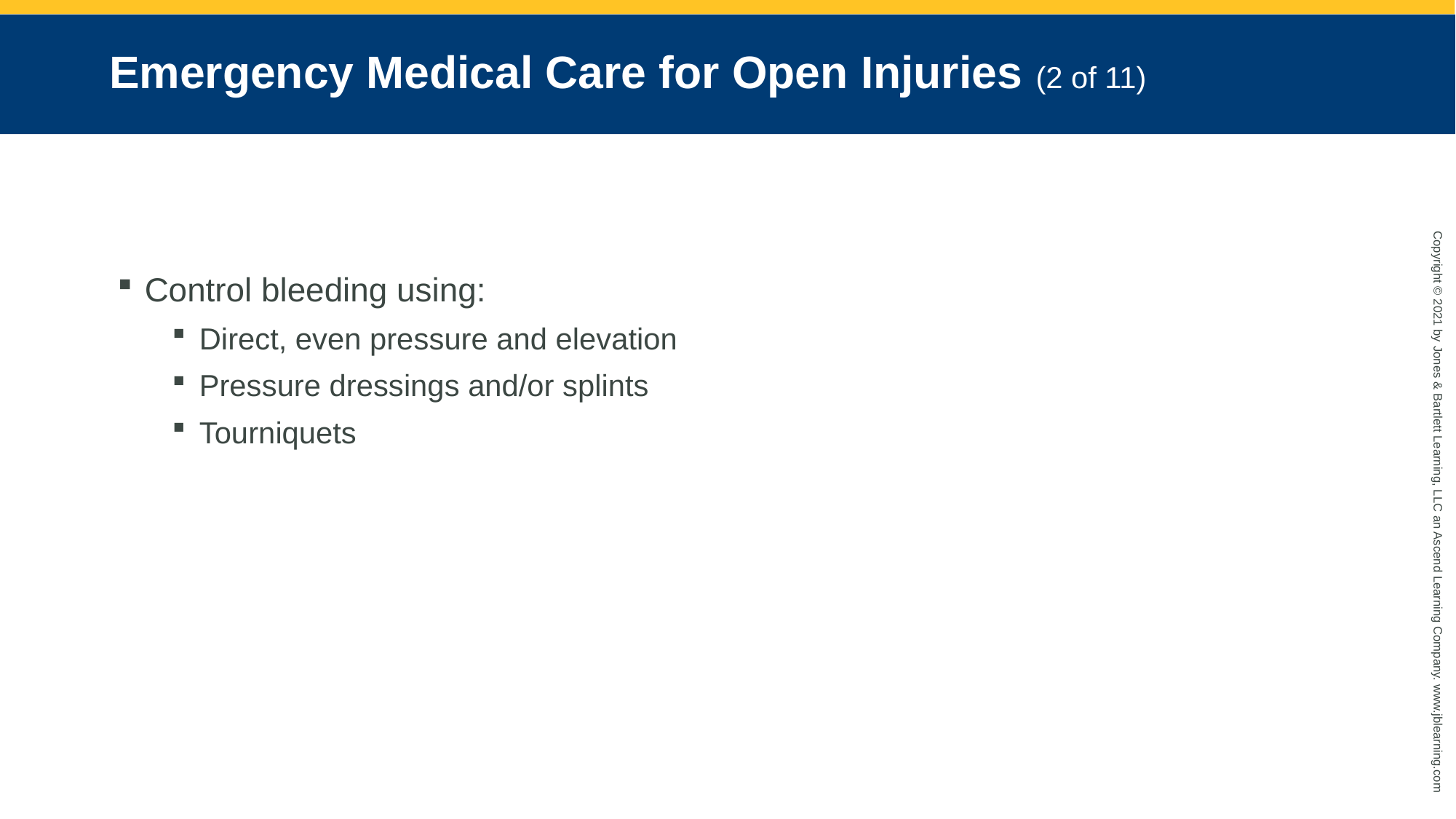

# Emergency Medical Care for Open Injuries (2 of 11)
Control bleeding using:
Direct, even pressure and elevation
Pressure dressings and/or splints
Tourniquets